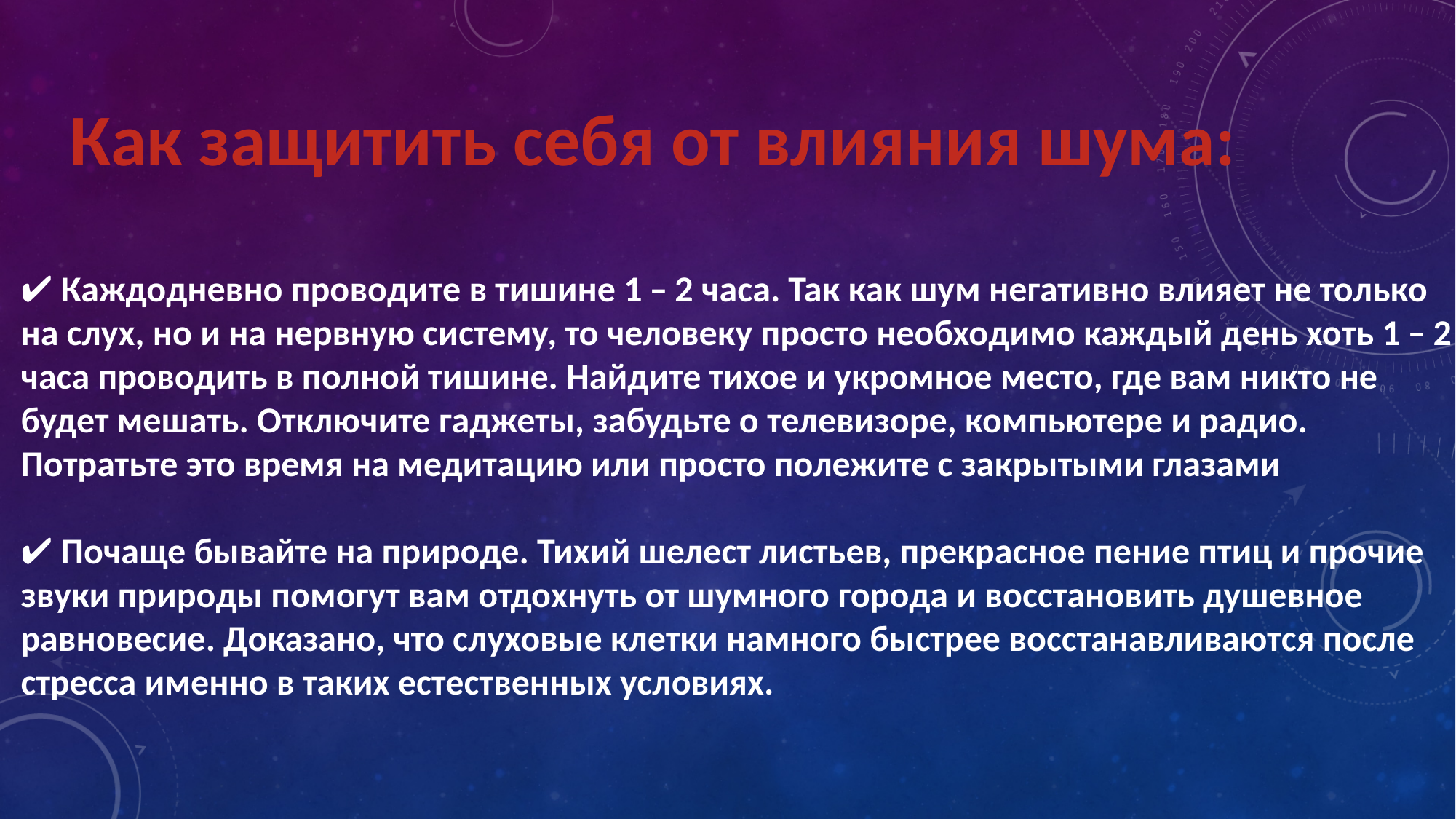

Как защитить себя от влияния шума:
✔ Каждодневно проводите в тишине 1 – 2 часа. Так как шум негативно влияет не только на слух, но и на нервную систему, то человеку просто необходимо каждый день хоть 1 – 2 часа проводить в полной тишине. Найдите тихое и укромное место, где вам никто не будет мешать. Отключите гаджеты, забудьте о телевизоре, компьютере и радио. Потратьте это время на медитацию или просто полежите с закрытыми глазами

✔ Почаще бывайте на природе. Тихий шелест листьев, прекрасное пение птиц и прочие звуки природы помогут вам отдохнуть от шумного города и восстановить душевное равновесие. Доказано, что слуховые клетки намного быстрее восстанавливаются после стресса именно в таких естественных условиях.